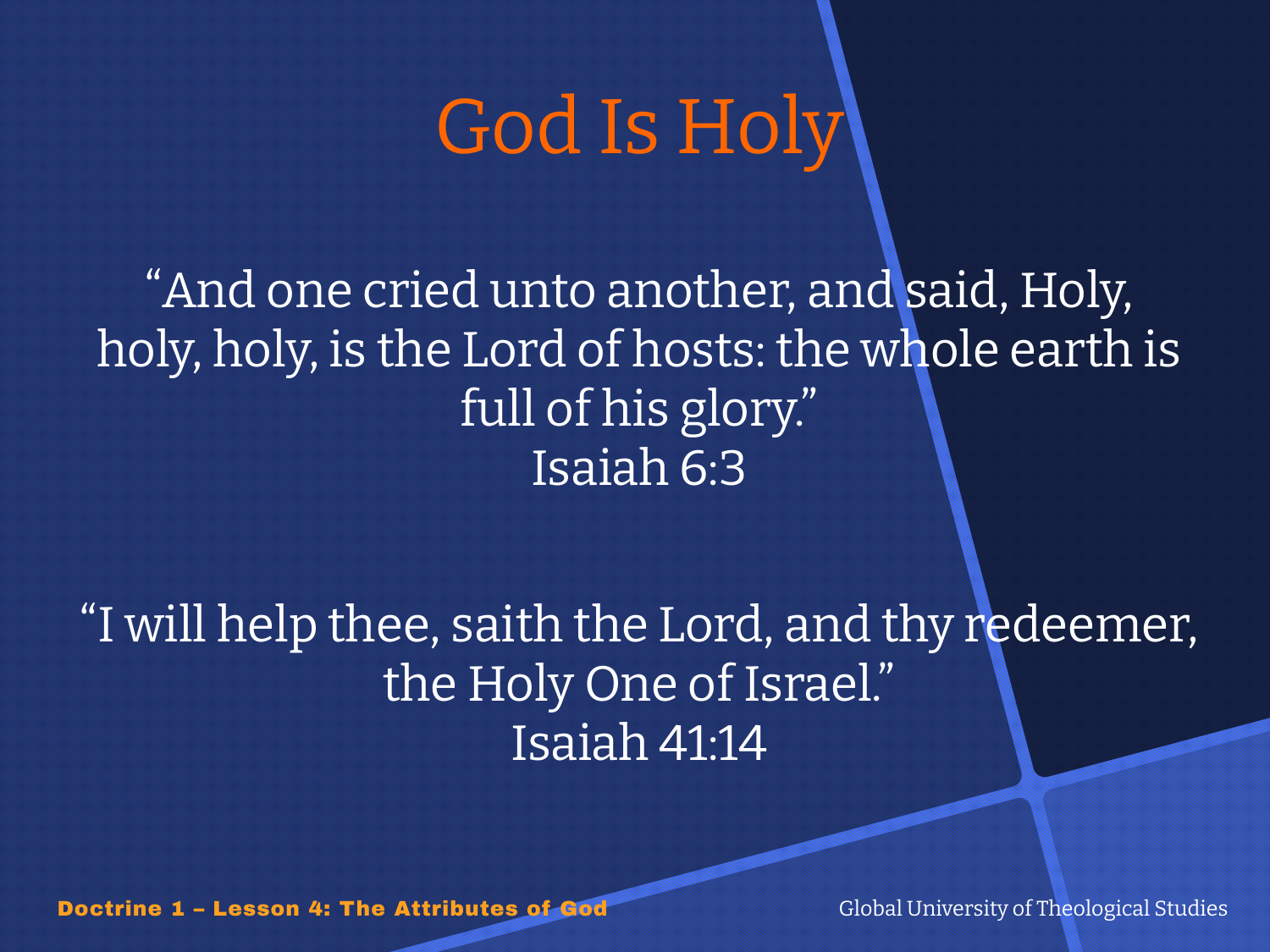

God Is Holy
“And one cried unto another, and said, Holy, holy, holy, is the Lord of hosts: the whole earth is full of his glory.”
Isaiah 6:3
“I will help thee, saith the Lord, and thy redeemer, the Holy One of Israel.”
Isaiah 41:14
Doctrine 1 – Lesson 4: The Attributes of God                             Global University of Theological Studies